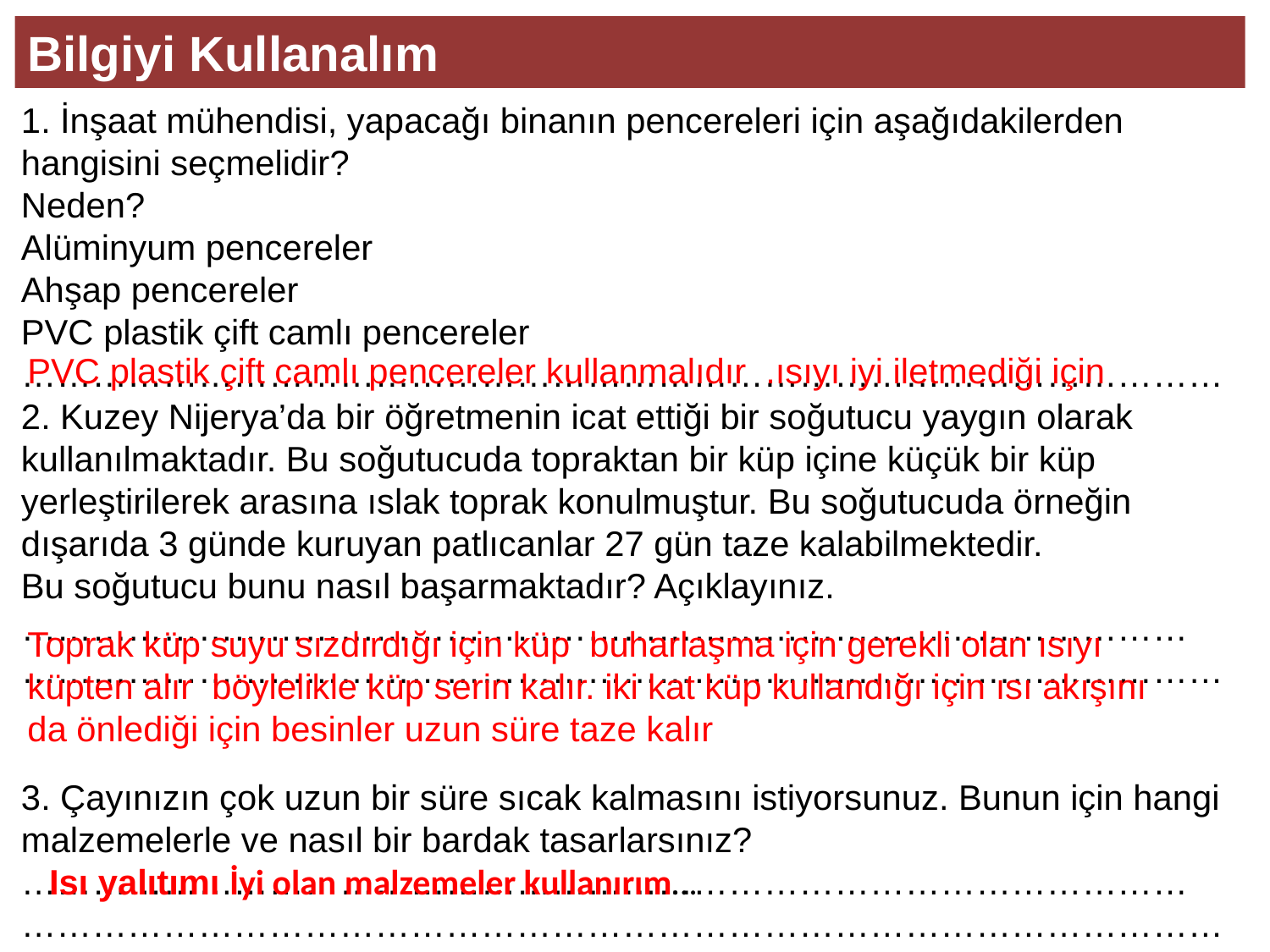

Bilgiyi Kullanalım
1. İnşaat mühendisi, yapacağı binanın pencereleri için aşağıdakilerden hangisini seçmelidir?
Neden?
Alüminyum pencereler
Ahşap pencereler
PVC plastik çift camlı pencereler
…………………………………………………………………………………………
2. Kuzey Nijerya’da bir öğretmenin icat ettiği bir soğutucu yaygın olarak kullanılmaktadır. Bu soğutucuda topraktan bir küp içine küçük bir küp yerleştirilerek arasına ıslak toprak konulmuştur. Bu soğutucuda örneğin dışarıda 3 günde kuruyan patlıcanlar 27 gün taze kalabilmektedir.
Bu soğutucu bunu nasıl başarmaktadır? Açıklayınız.
………………………………………………………………………………………
…………………………………………………………………………………………

3. Çayınızın çok uzun bir süre sıcak kalmasını istiyorsunuz. Bunun için hangi malzemelerle ve nasıl bir bardak tasarlarsınız?
………………………………………………………………………………………
…………………………………………………………………………………………
PVC plastik çift camlı pencereler kullanmalıdır  .ısıyı iyi iletmediği için
Toprak küp suyu sızdırdığı için küp  buharlaşma için gerekli olan ısıyı küpten alır  böylelikle küp serin kalır. iki kat küp kullandığı için ısı akışını da önlediği için besinler uzun süre taze kalır
Isı yalıtımı İyi olan malzemeler kullanırım…